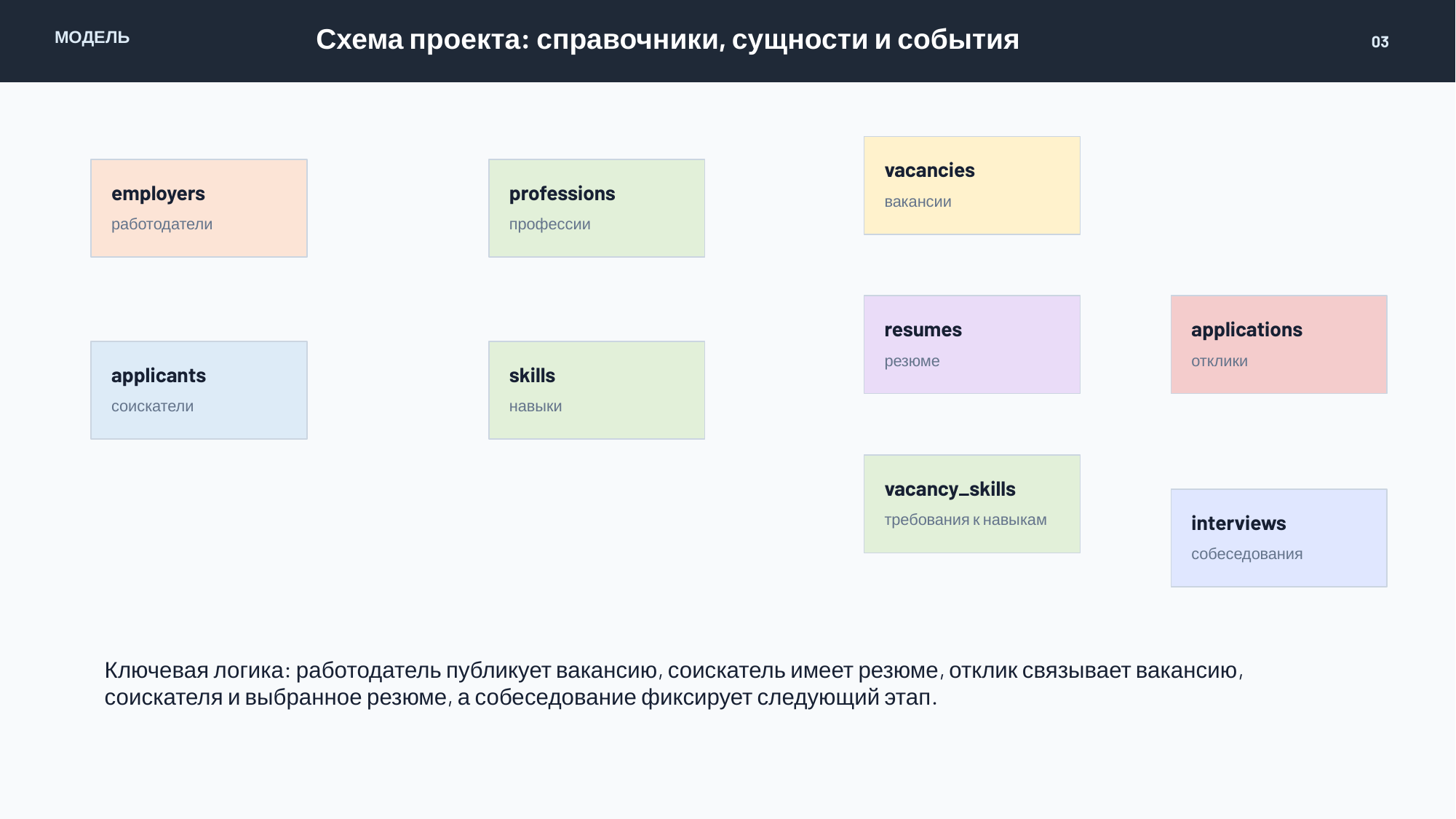

Схема проекта: справочники, сущности и события
МОДЕЛЬ
03

vacancies

employers
professions
вакансии
работодатели
профессии

resumes
applications

резюме
отклики
applicants
skills
соискатели
навыки

vacancy_skills

требования к навыкам
interviews
собеседования
Ключевая логика: работодатель публикует вакансию, соискатель имеет резюме, отклик связывает вакансию, соискателя и выбранное резюме, а собеседование фиксирует следующий этап.